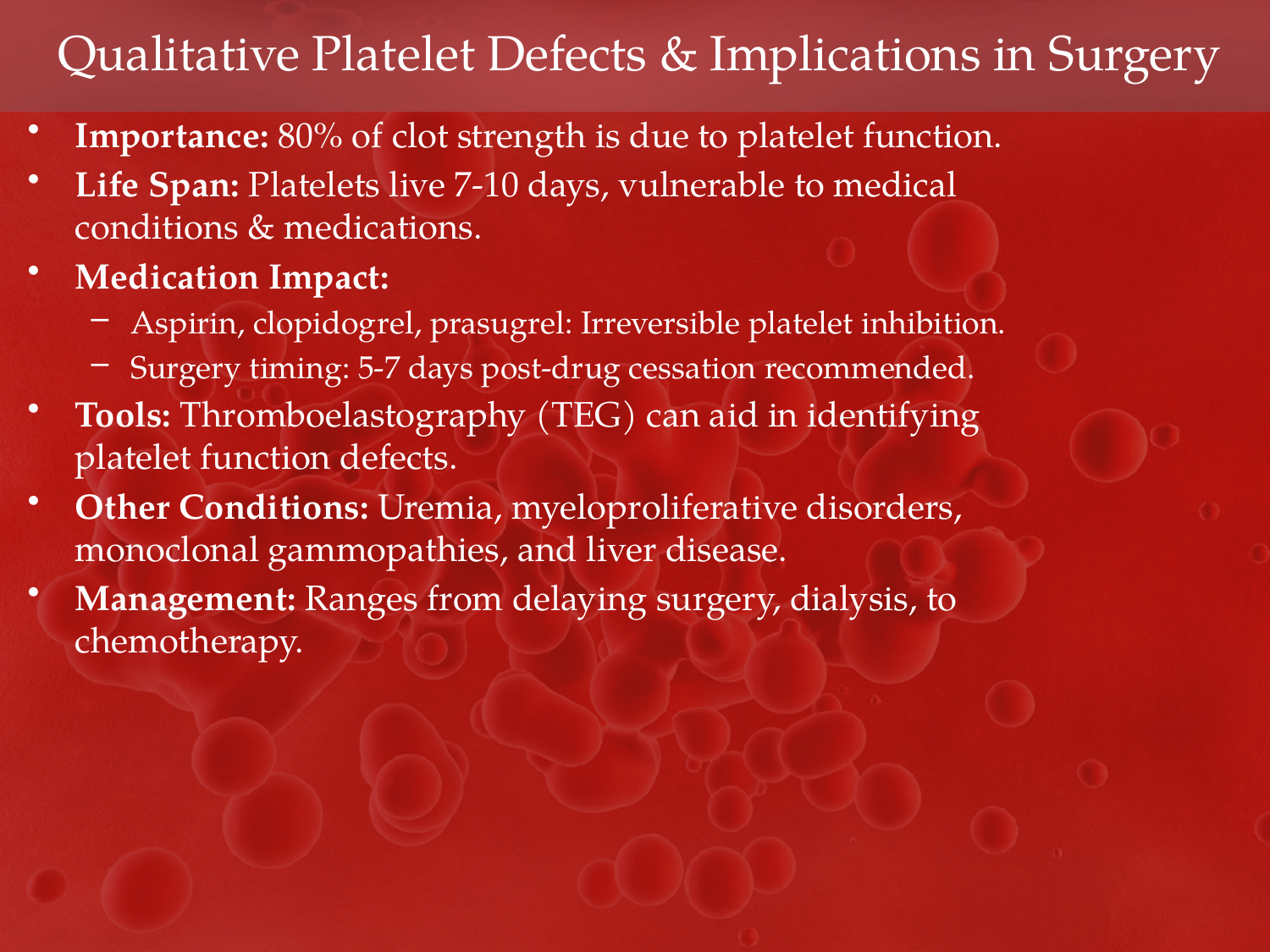

# Qualitative Platelet Defects & Implications in Surgery
Importance: 80% of clot strength is due to platelet function.
Life Span: Platelets live 7-10 days, vulnerable to medical conditions & medications.
Medication Impact:
Aspirin, clopidogrel, prasugrel: Irreversible platelet inhibition.
Surgery timing: 5-7 days post-drug cessation recommended.
Tools: Thromboelastography (TEG) can aid in identifying platelet function defects.
Other Conditions: Uremia, myeloproliferative disorders, monoclonal gammopathies, and liver disease.
Management: Ranges from delaying surgery, dialysis, to chemotherapy.